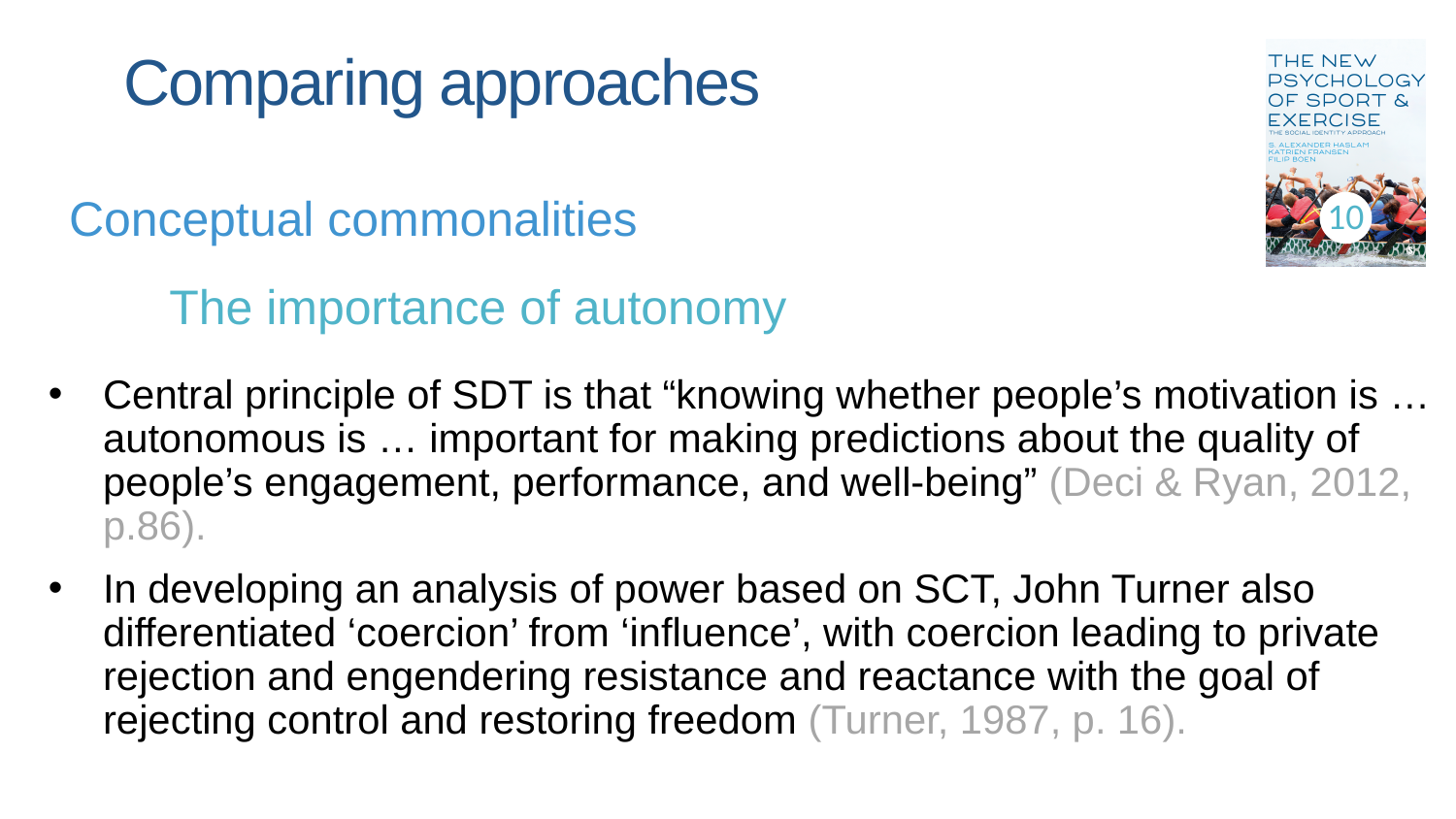

# Comparing approaches
10
Conceptual commonalities
The importance of autonomy
Central principle of SDT is that “knowing whether people’s motivation is … autonomous is … important for making predictions about the quality of people’s engagement, performance, and well-being” (Deci & Ryan, 2012, p.86).
In developing an analysis of power based on SCT, John Turner also differentiated ‘coercion’ from ‘influence’, with coercion leading to private rejection and engendering resistance and reactance with the goal of rejecting control and restoring freedom (Turner, 1987, p. 16).